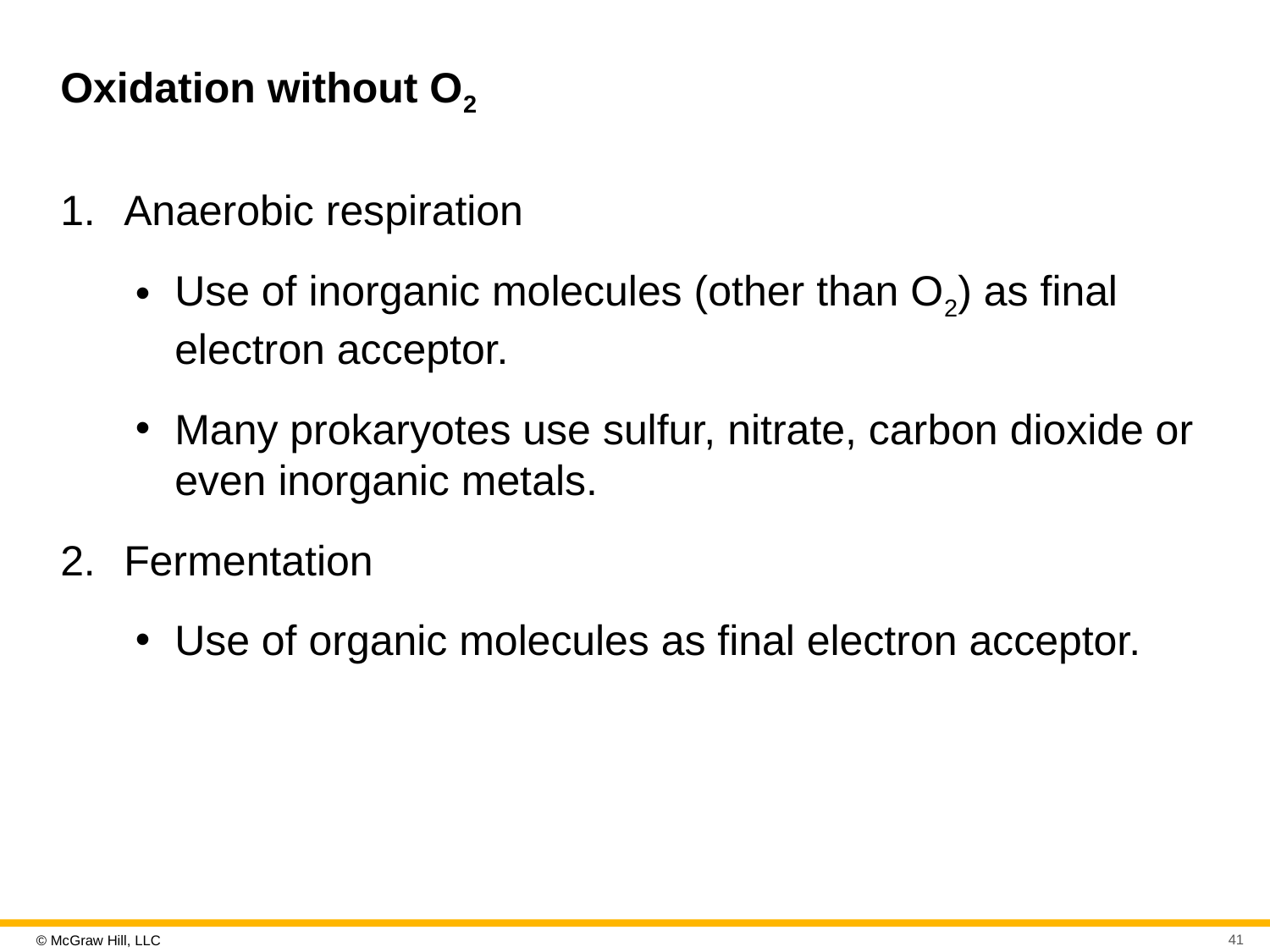

# Oxidation without O2
Anaerobic respiration
Use of inorganic molecules (other than O2) as final electron acceptor.
Many prokaryotes use sulfur, nitrate, carbon dioxide or even inorganic metals.
Fermentation
Use of organic molecules as final electron acceptor.
41